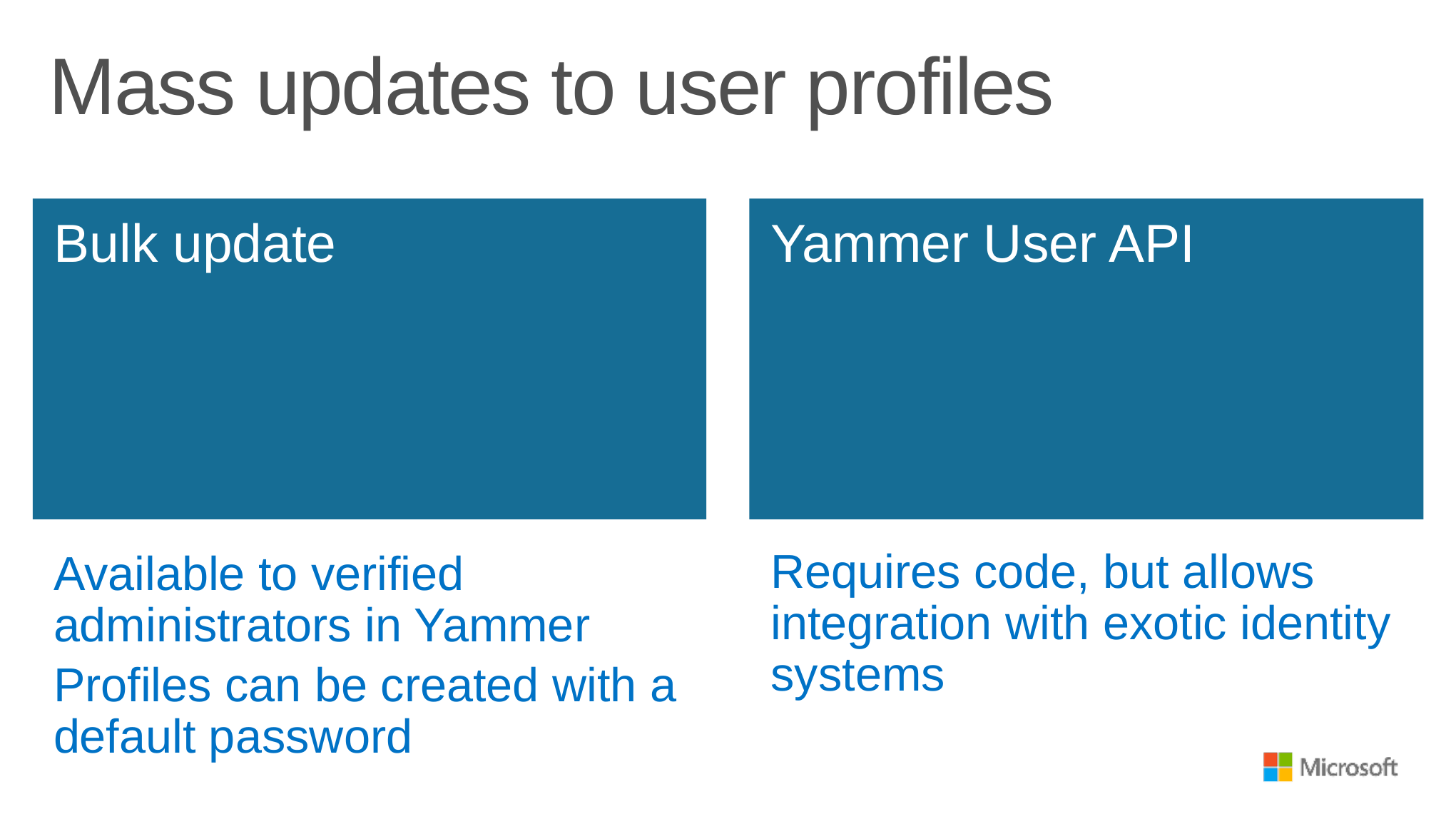

# Mass updates to user profiles
Bulk update
Yammer User API
Requires code, but allows integration with exotic identity systems
Available to verified administrators in Yammer
Profiles can be created with a default password